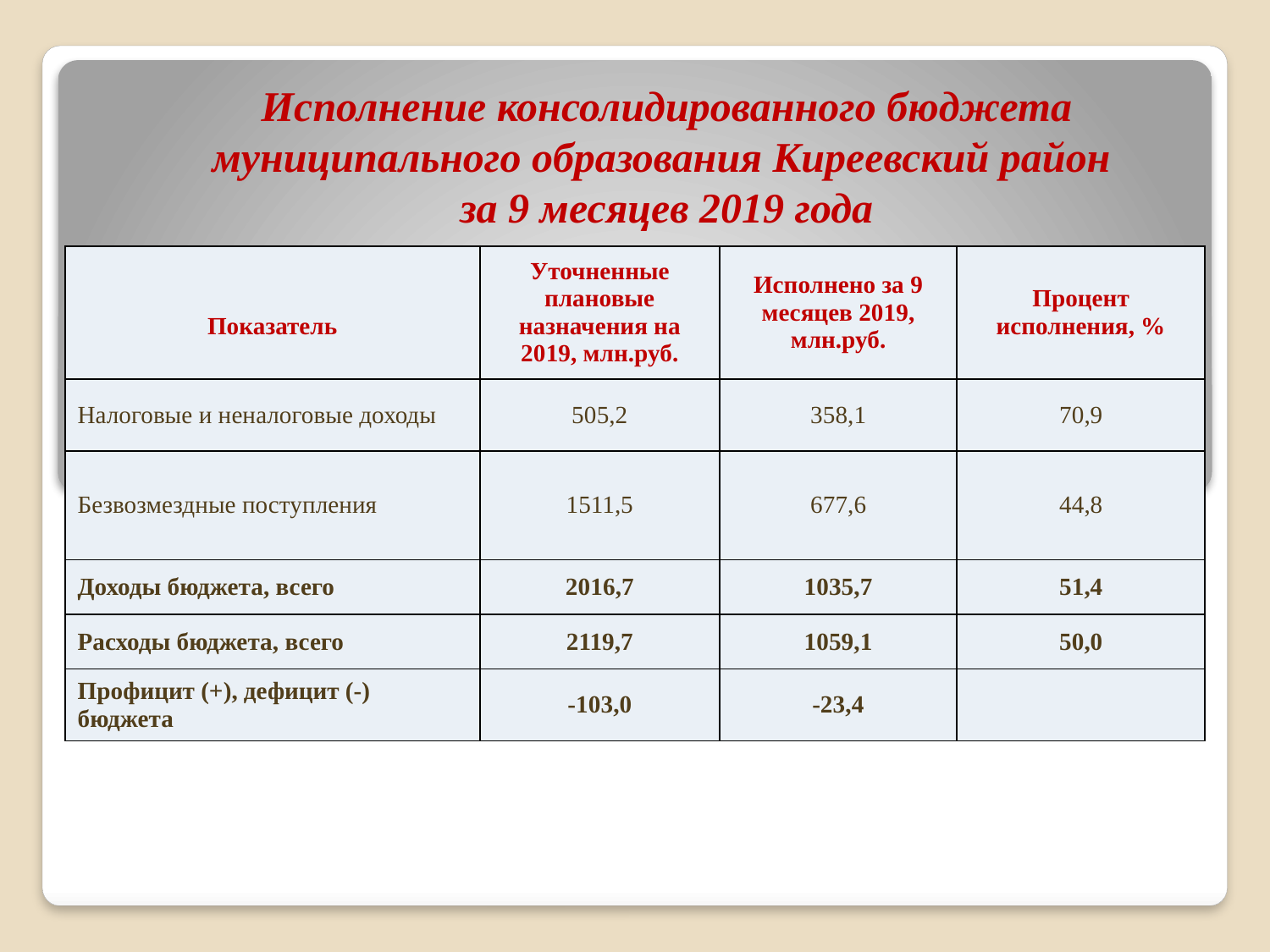

# Исполнение консолидированного бюджета муниципального образования Киреевский район за 9 месяцев 2019 года
| Показатель | Уточненные плановые назначения на 2019, млн.руб. | Исполнено за 9 месяцев 2019, млн.руб. | Процент исполнения, % |
| --- | --- | --- | --- |
| Налоговые и неналоговые доходы | 505,2 | 358,1 | 70,9 |
| Безвозмездные поступления | 1511,5 | 677,6 | 44,8 |
| Доходы бюджета, всего | 2016,7 | 1035,7 | 51,4 |
| Расходы бюджета, всего | 2119,7 | 1059,1 | 50,0 |
| Профицит (+), дефицит (-) бюджета | -103,0 | -23,4 |  |